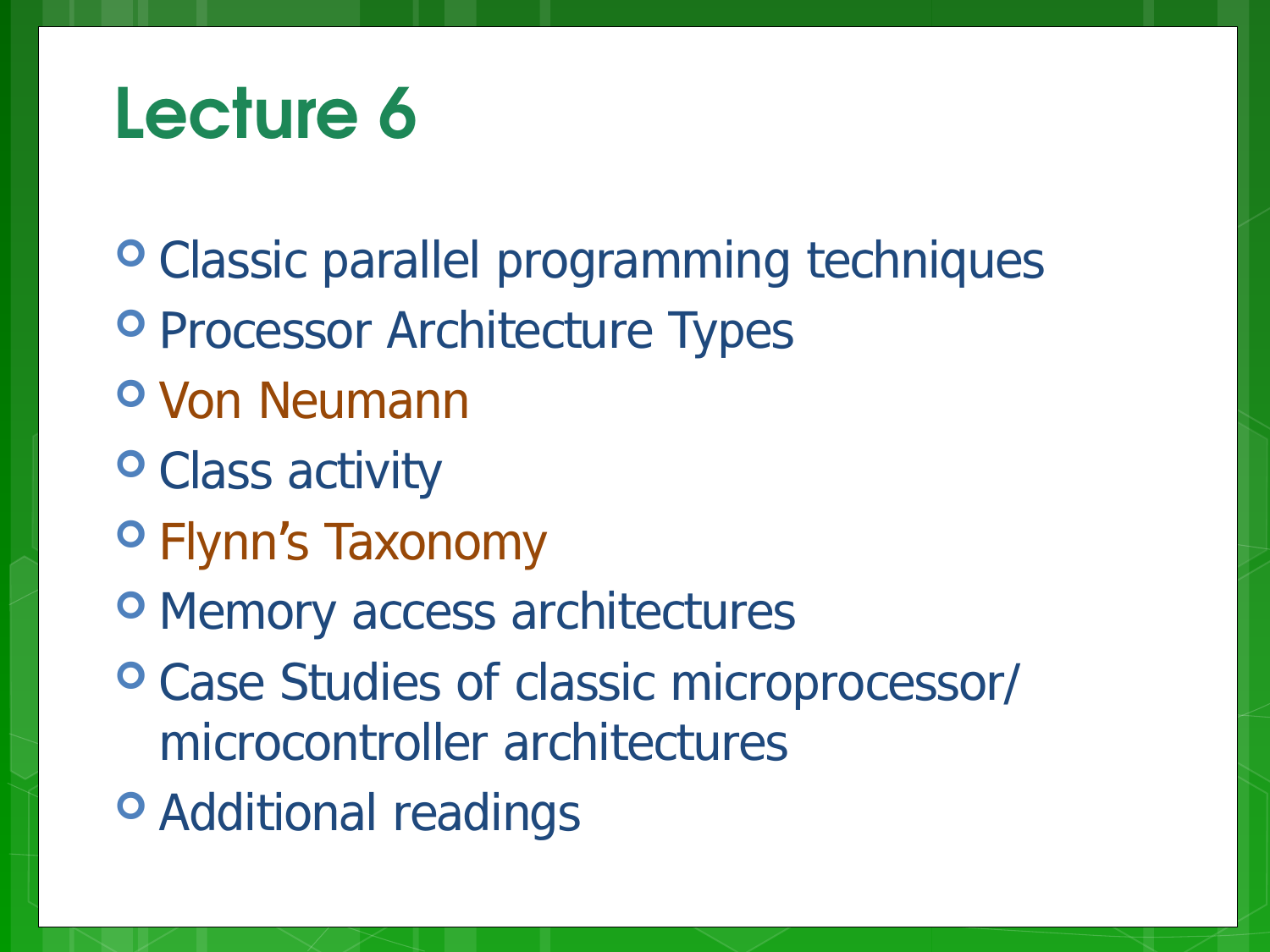

# Lecture 6
Classic parallel programming techniques
Processor Architecture Types
Von Neumann
Class activity
Flynn’s Taxonomy
Memory access architectures
Case Studies of classic microprocessor/
microcontroller architectures
Additional readings